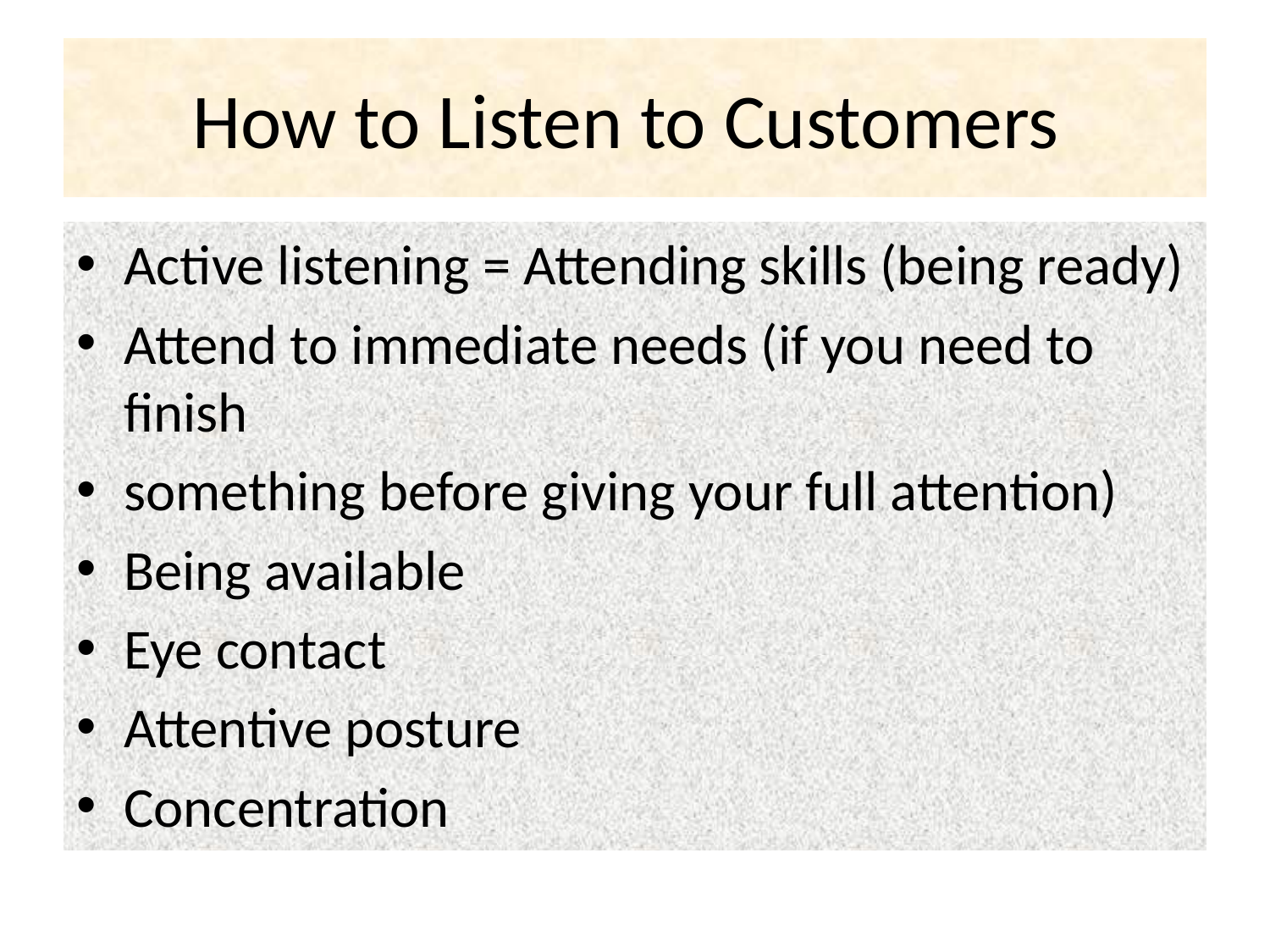

# How to Listen to Customers
Active listening = Attending skills (being ready)
Attend to immediate needs (if you need to finish
something before giving your full attention)
Being available
Eye contact
Attentive posture
Concentration